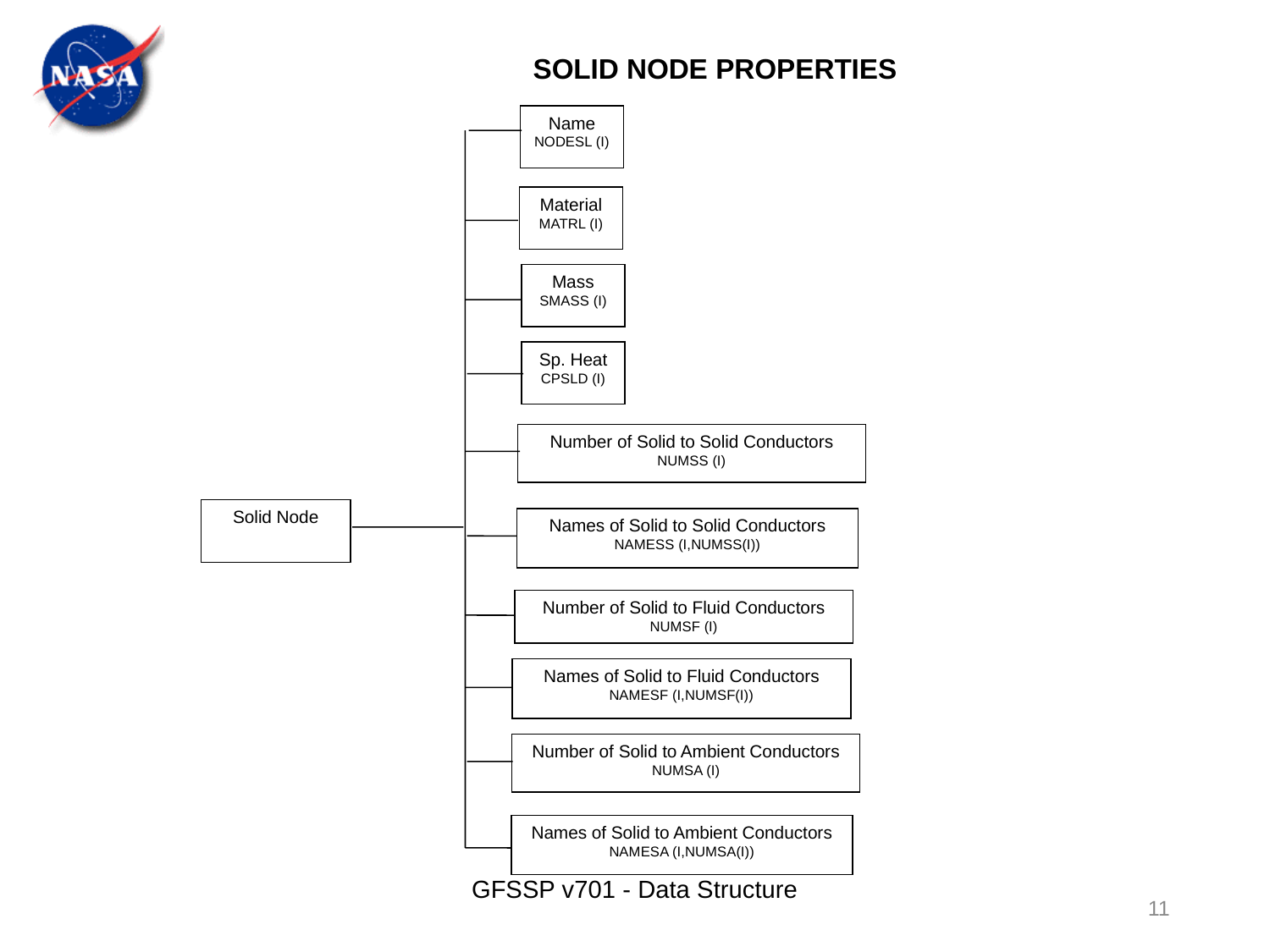

SOLID NODE PROPERTIES

Name
NODESL (I)

Material
MATRL (I)

Mass
SMASS (I)

Sp. Heat
CPSLD (I)

Number of Solid to Solid Conductors
NUMSS (I)

Solid Node

Names of Solid to Solid Conductors
NAMESS (I,NUMSS(I))

Number of Solid to Fluid Conductors
NUMSF (I)

Names of Solid to Fluid Conductors
NAMESF (I,NUMSF(I))

Number of Solid to Ambient Conductors
NUMSA (I)

Names of Solid to Ambient Conductors
NAMESA (I,NUMSA(I))

GFSSP v701 - Data Structure
11